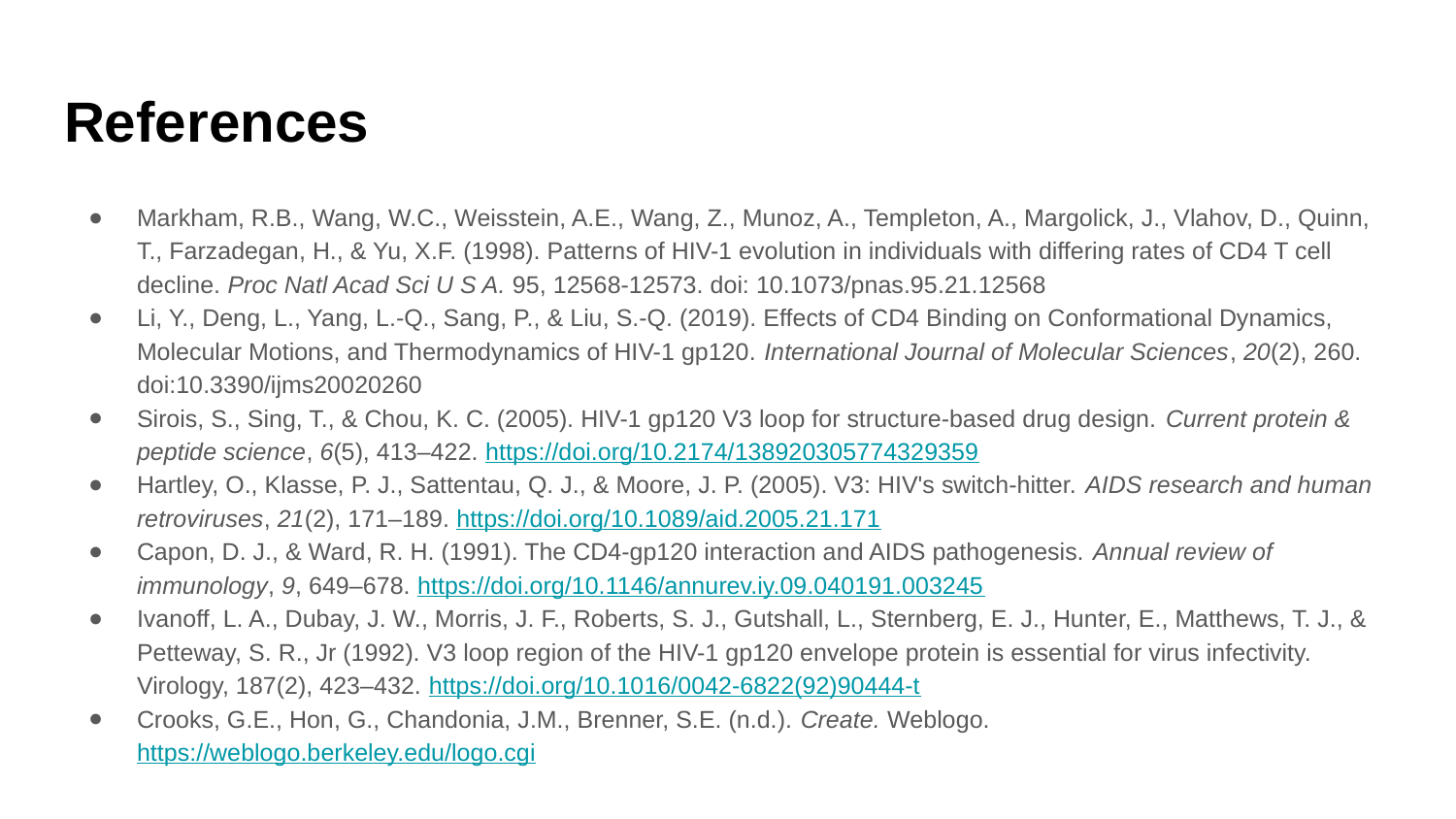

# References
Markham, R.B., Wang, W.C., Weisstein, A.E., Wang, Z., Munoz, A., Templeton, A., Margolick, J., Vlahov, D., Quinn, T., Farzadegan, H., & Yu, X.F. (1998). Patterns of HIV-1 evolution in individuals with differing rates of CD4 T cell decline. Proc Natl Acad Sci U S A. 95, 12568-12573. doi: 10.1073/pnas.95.21.12568
Li, Y., Deng, L., Yang, L.-Q., Sang, P., & Liu, S.-Q. (2019). Effects of CD4 Binding on Conformational Dynamics, Molecular Motions, and Thermodynamics of HIV-1 gp120. International Journal of Molecular Sciences, 20(2), 260. doi:10.3390/ijms20020260
Sirois, S., Sing, T., & Chou, K. C. (2005). HIV-1 gp120 V3 loop for structure-based drug design. Current protein & peptide science, 6(5), 413–422. https://doi.org/10.2174/138920305774329359
Hartley, O., Klasse, P. J., Sattentau, Q. J., & Moore, J. P. (2005). V3: HIV's switch-hitter. AIDS research and human retroviruses, 21(2), 171–189. https://doi.org/10.1089/aid.2005.21.171
Capon, D. J., & Ward, R. H. (1991). The CD4-gp120 interaction and AIDS pathogenesis. Annual review of immunology, 9, 649–678. https://doi.org/10.1146/annurev.iy.09.040191.003245
Ivanoff, L. A., Dubay, J. W., Morris, J. F., Roberts, S. J., Gutshall, L., Sternberg, E. J., Hunter, E., Matthews, T. J., & Petteway, S. R., Jr (1992). V3 loop region of the HIV-1 gp120 envelope protein is essential for virus infectivity. Virology, 187(2), 423–432. https://doi.org/10.1016/0042-6822(92)90444-t
Crooks, G.E., Hon, G., Chandonia, J.M., Brenner, S.E. (n.d.). Create. Weblogo. https://weblogo.berkeley.edu/logo.cgi